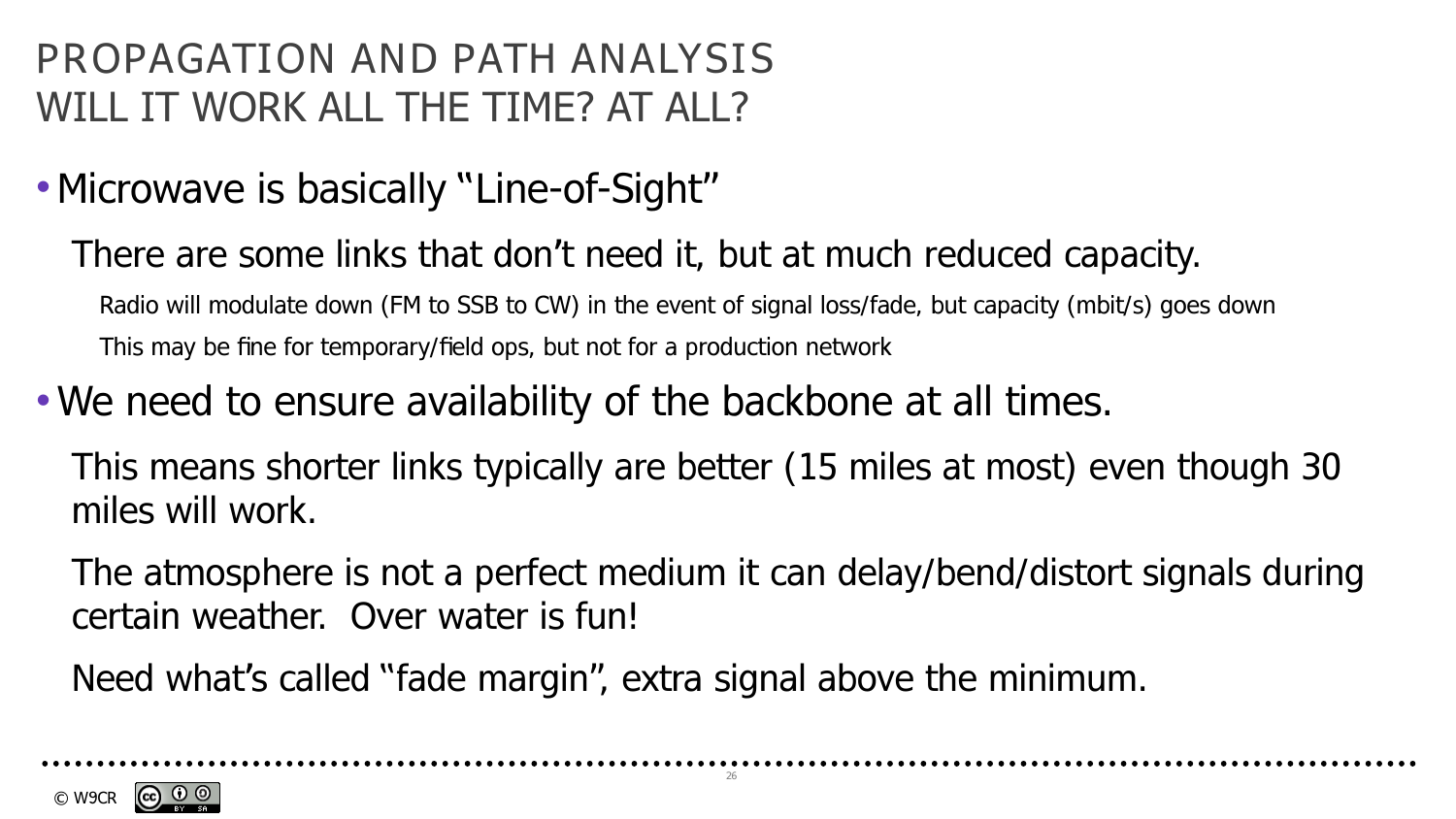

# PROPAGATION AND PATH ANALYSIS WILL IT WORK ALL THE TIME? AT ALL?
Microwave is basically “Line-of-Sight”
There are some links that don’t need it, but at much reduced capacity.
Radio will modulate down (FM to SSB to CW) in the event of signal loss/fade, but capacity (mbit/s) goes down
This may be fine for temporary/field ops, but not for a production network
We need to ensure availability of the backbone at all times.
This means shorter links typically are better (15 miles at most) even though 30 miles will work.
The atmosphere is not a perfect medium it can delay/bend/distort signals during certain weather.  Over water is fun!
Need what’s called “fade margin”, extra signal above the minimum.